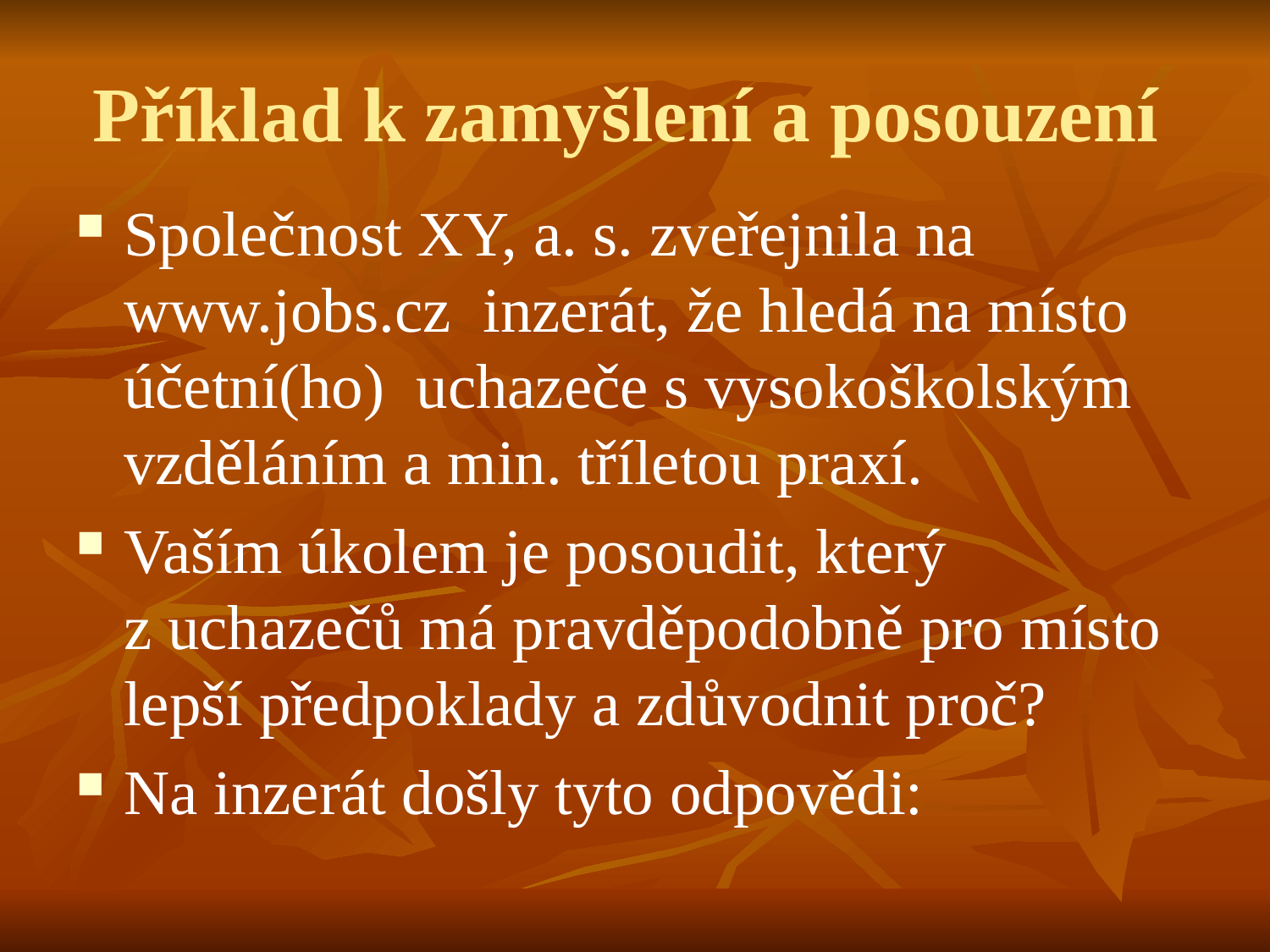

# Příklad k zamyšlení a posouzení
Společnost XY, a. s. zveřejnila na www.jobs.cz  inzerát, že hledá na místo účetní(ho)  uchazeče s vysokoškolským vzděláním a min. tříletou praxí.
Vaším úkolem je posoudit, který
z uchazečů má pravděpodobně pro místo lepší předpoklady a zdůvodnit proč?
Na inzerát došly tyto odpovědi: